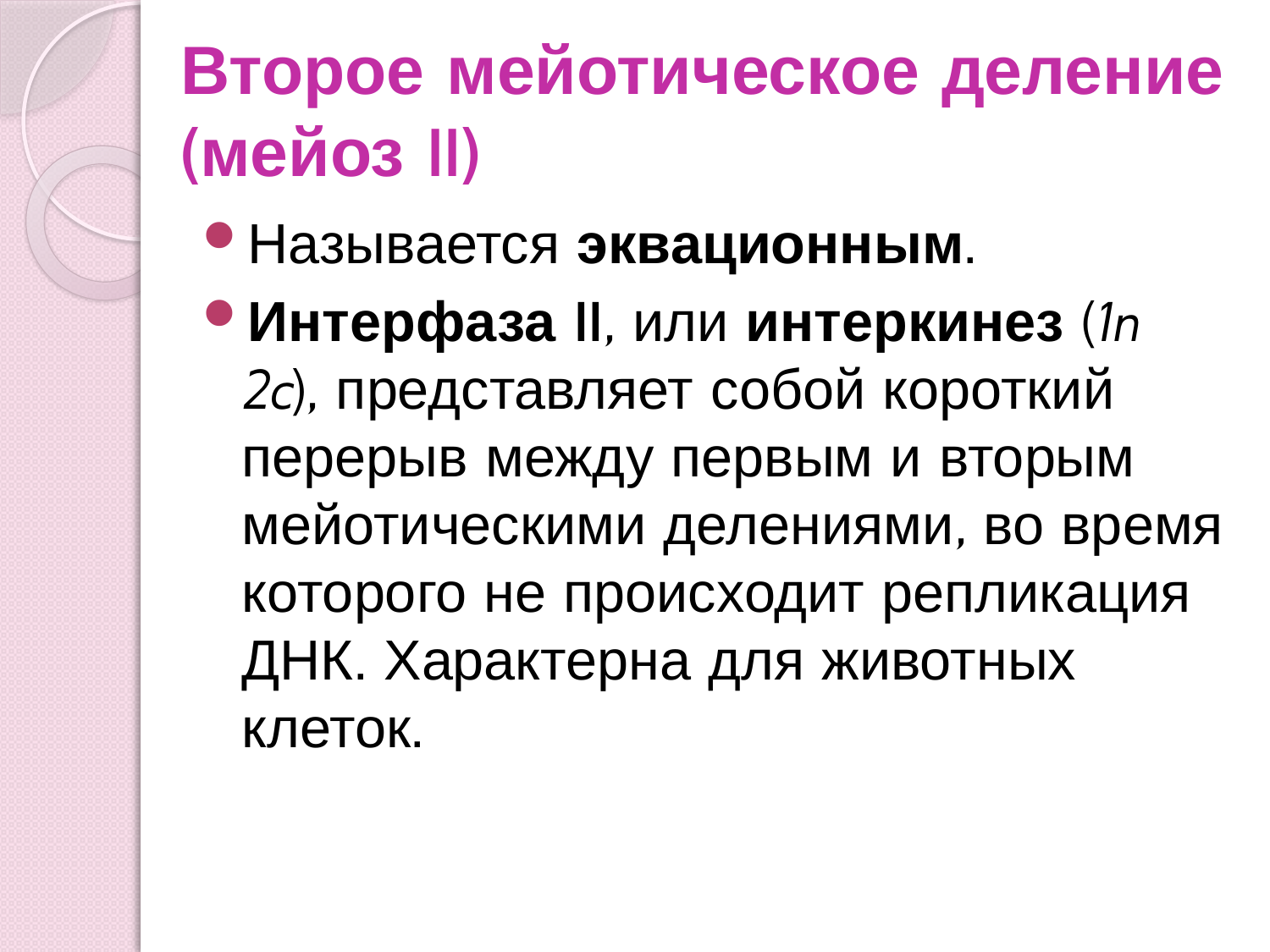

# Второе мейотическое деление (мейоз II)
Называется эквационным.
Интерфаза II, или интеркинез (1n 2c), представляет собой короткий перерыв между первым и вторым мейотическими делениями, во время которого не происходит репликация ДНК. Характерна для животных клеток.